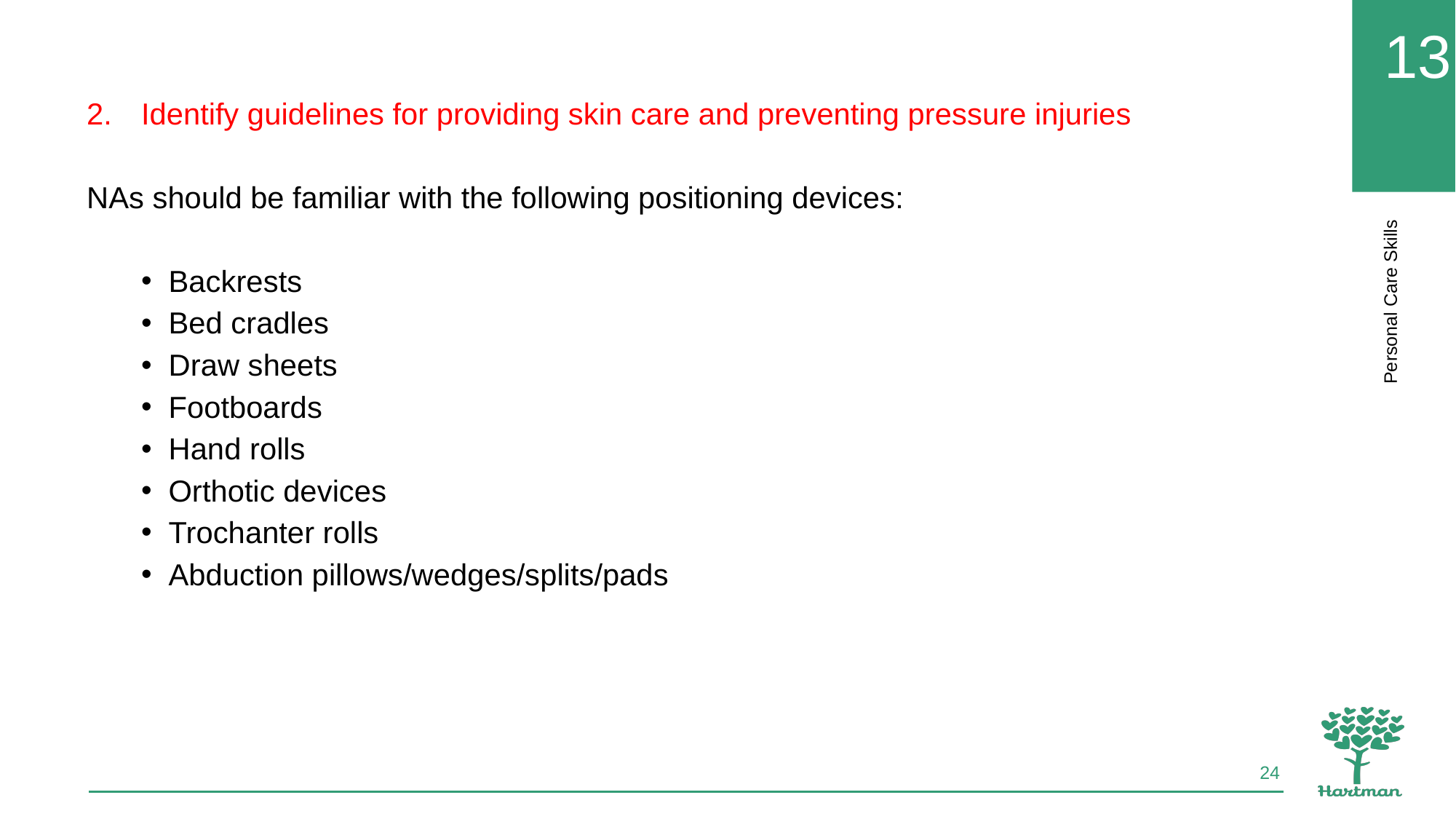

Identify guidelines for providing skin care and preventing pressure injuries

NAs should be familiar with the following positioning devices:

Backrests
Bed cradles
Draw sheets
Footboards
Hand rolls
Orthotic devices
Trochanter rolls
Abduction pillows/wedges/splits/pads

24